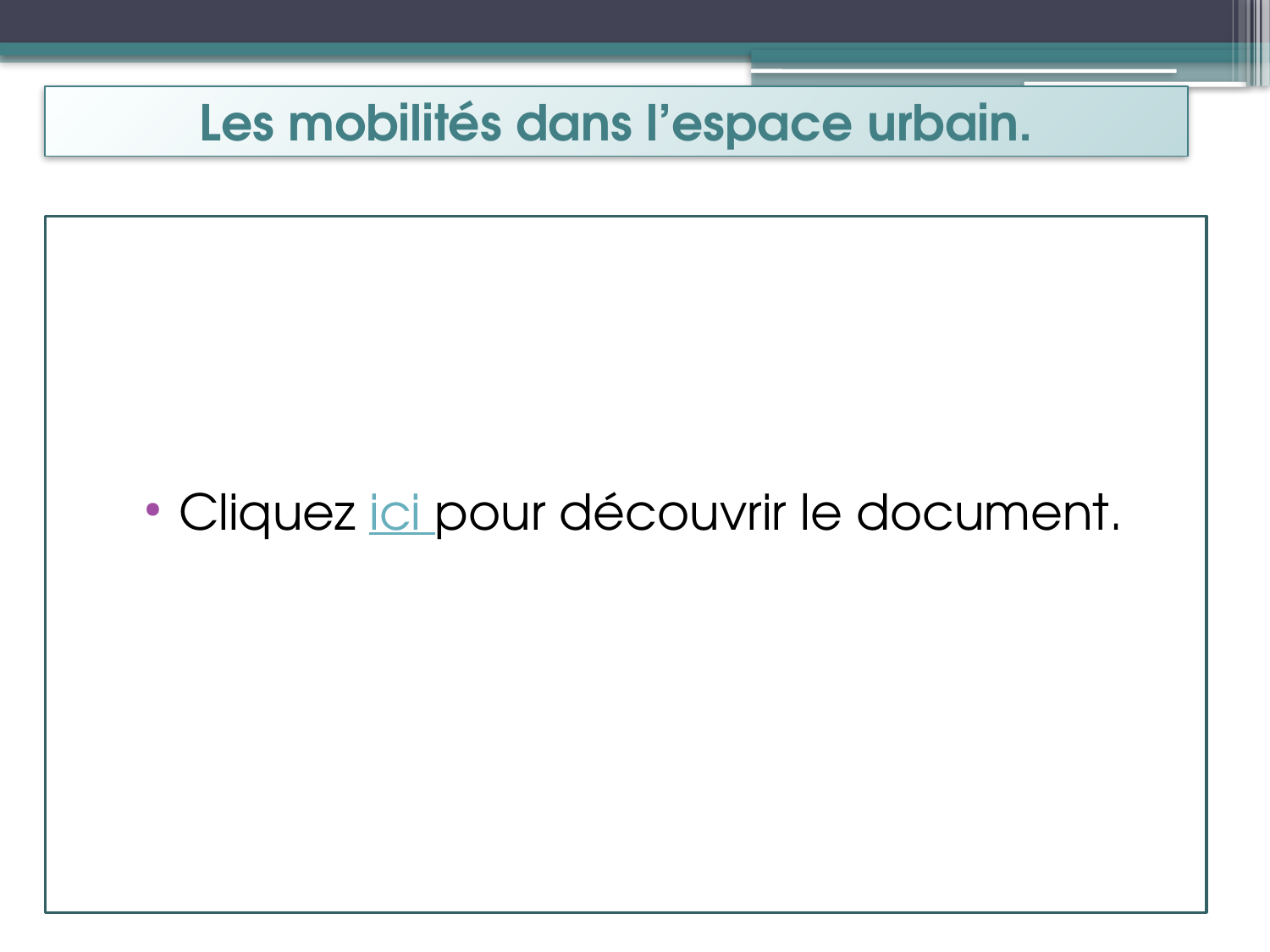

Les mobilités dans l’espace urbain.

Cliquez ici pour découvrir le document.